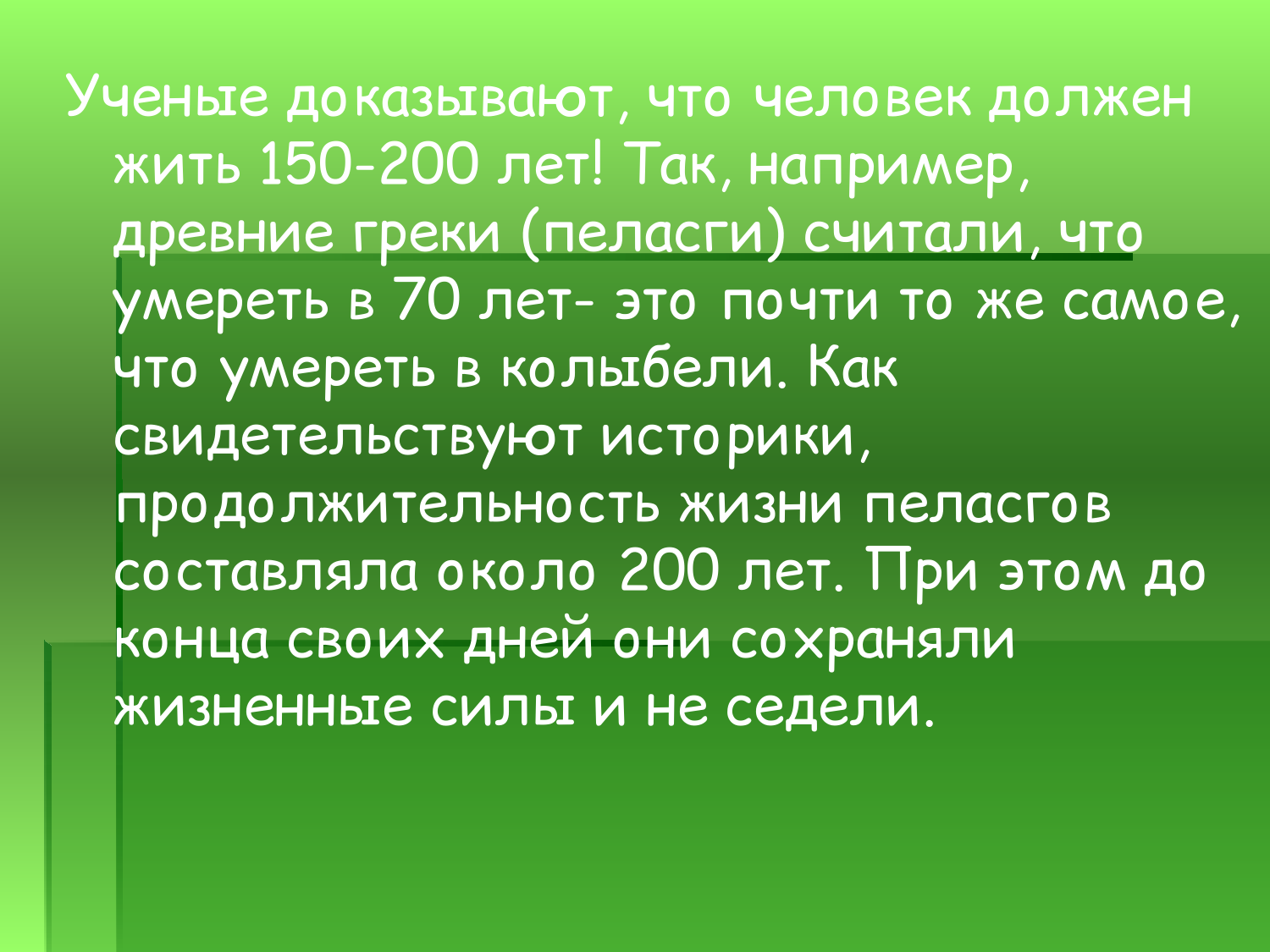

Ученые доказывают, что человек должен жить 150-200 лет! Так, например, древние греки (пеласги) считали, что умереть в 70 лет- это почти то же самое, что умереть в колыбели. Как свидетельствуют историки, продолжительность жизни пеласгов составляла около 200 лет. При этом до конца своих дней они сохраняли жизненные силы и не седели.